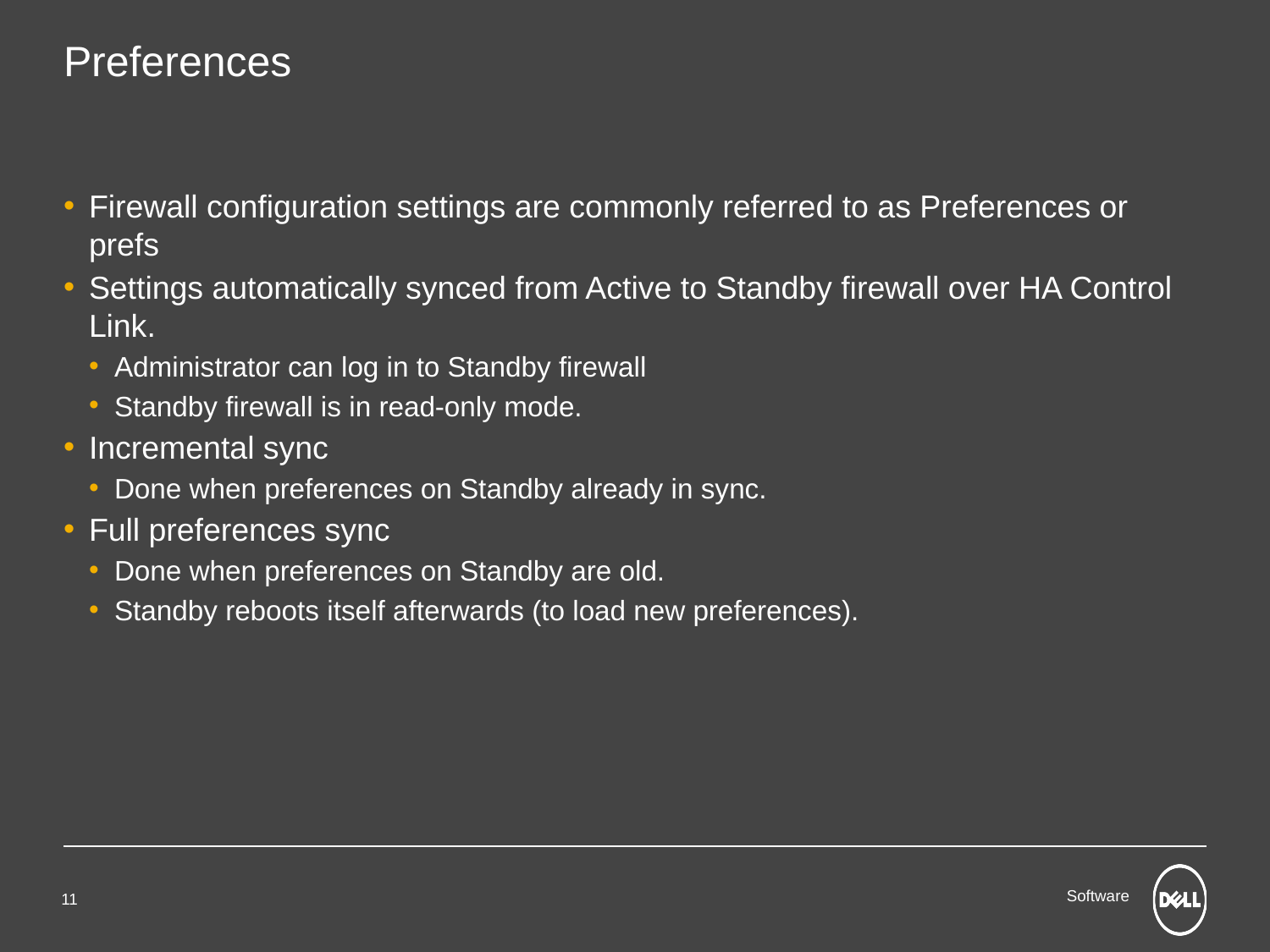

# Preferences
Firewall configuration settings are commonly referred to as Preferences or prefs
Settings automatically synced from Active to Standby firewall over HA Control Link.
Administrator can log in to Standby firewall
Standby firewall is in read-only mode.
Incremental sync
Done when preferences on Standby already in sync.
Full preferences sync
Done when preferences on Standby are old.
Standby reboots itself afterwards (to load new preferences).